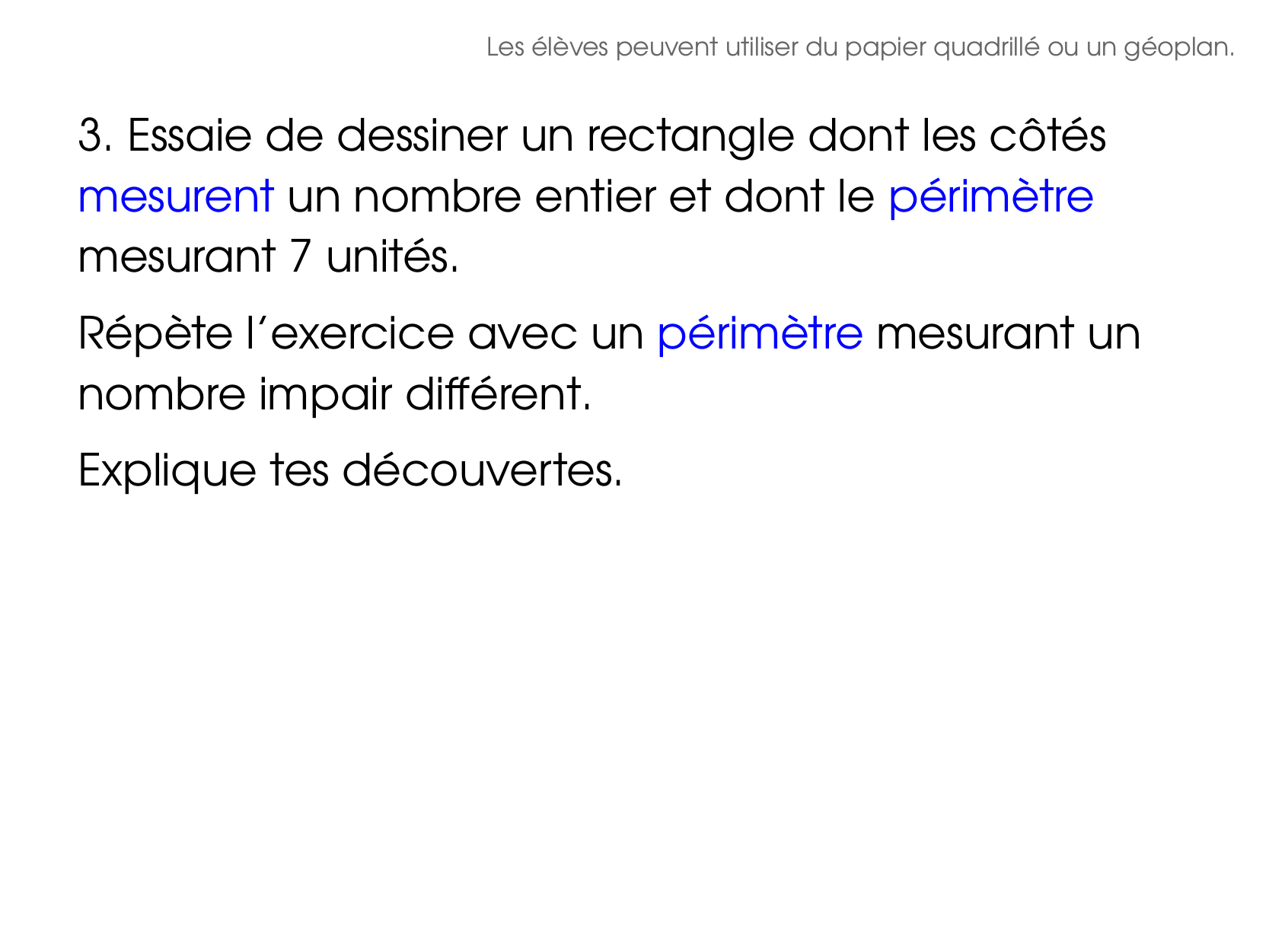

Les élèves peuvent utiliser du papier quadrillé ou un géoplan.
3. Essaie de dessiner un rectangle dont les côtés mesurent un nombre entier et dont le périmètre mesurant 7 unités.
Répète l’exercice avec un périmètre mesurant un nombre impair différent.
Explique tes découvertes.